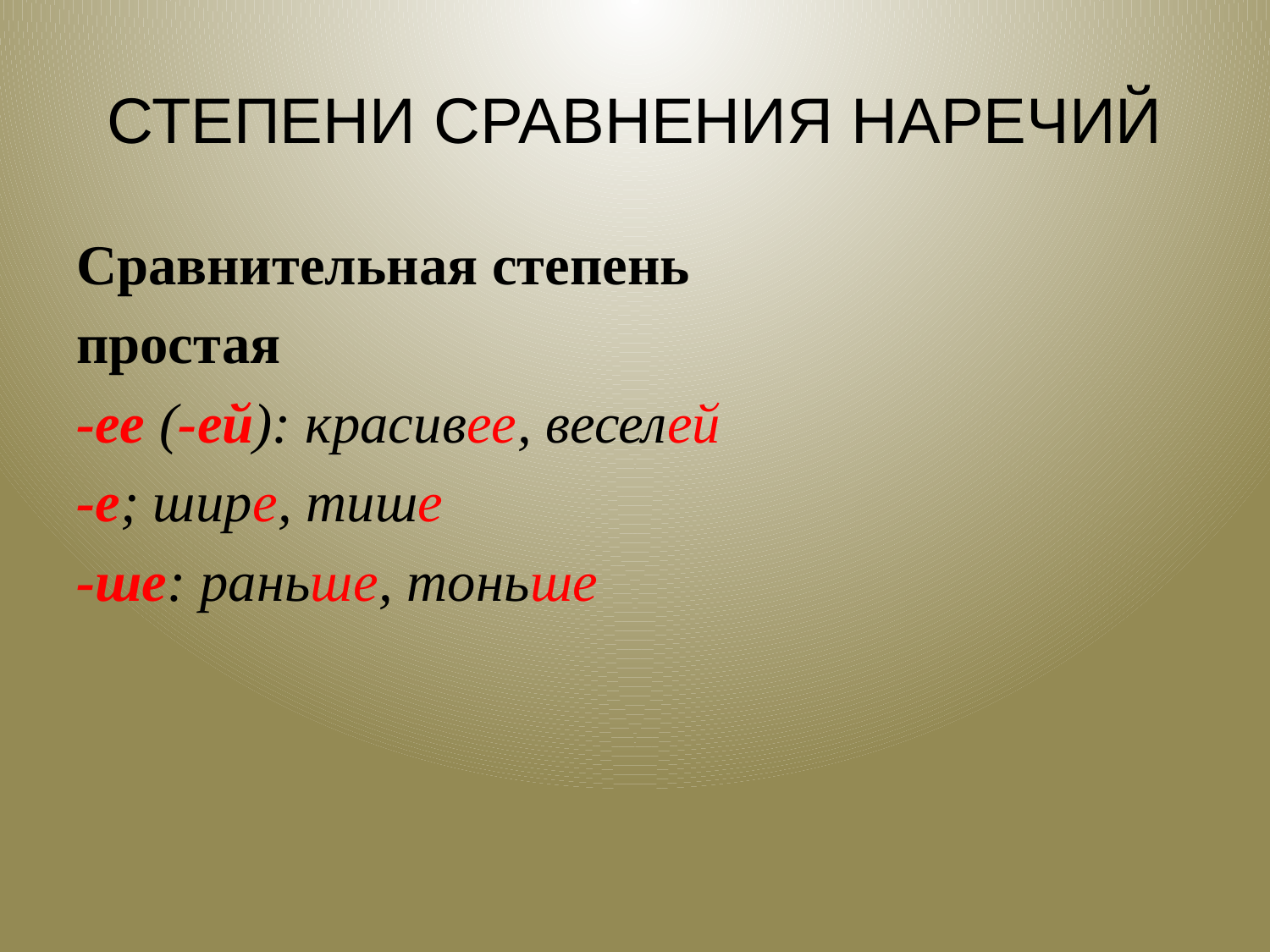

# СТЕПЕНИ СРАВНЕНИЯ НАРЕЧИЙ
Сравнительная степень
простая
-ее (-ей): красивее, веселей
-е; шире, тише
-ше: раньше, тоньше